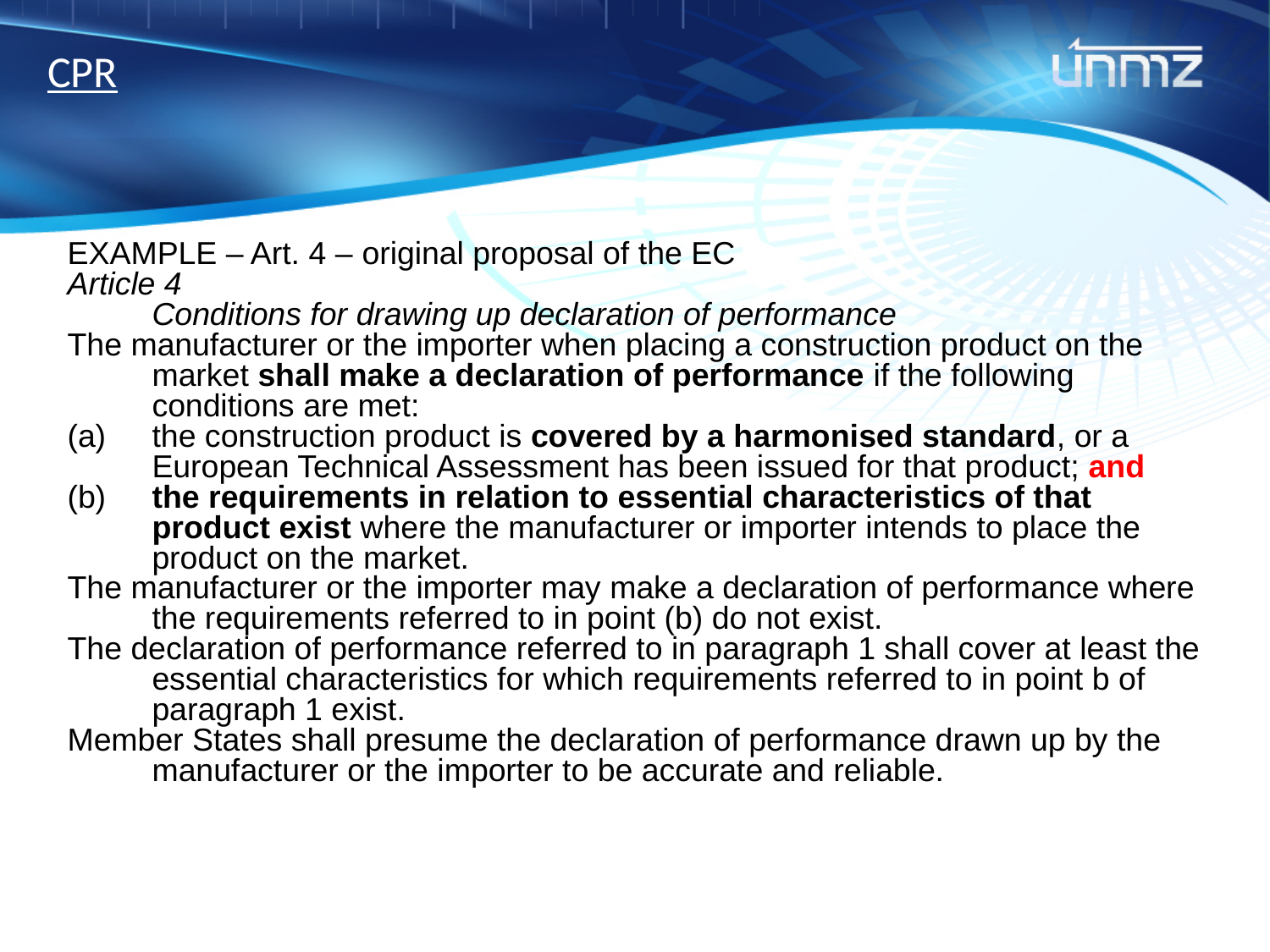

# CPR
EXAMPLE – Art. 4 – original proposal of the EC
Article 4
Conditions for drawing up declaration of performance
The manufacturer or the importer when placing a construction product on the market shall make a declaration of performance if the following conditions are met:
(a)	the construction product is covered by a harmonised standard, or a European Technical Assessment has been issued for that product; and
(b)	the requirements in relation to essential characteristics of that product exist where the manufacturer or importer intends to place the product on the market.
The manufacturer or the importer may make a declaration of performance where the requirements referred to in point (b) do not exist.
The declaration of performance referred to in paragraph 1 shall cover at least the essential characteristics for which requirements referred to in point b of paragraph 1 exist.
Member States shall presume the declaration of performance drawn up by the manufacturer or the importer to be accurate and reliable.